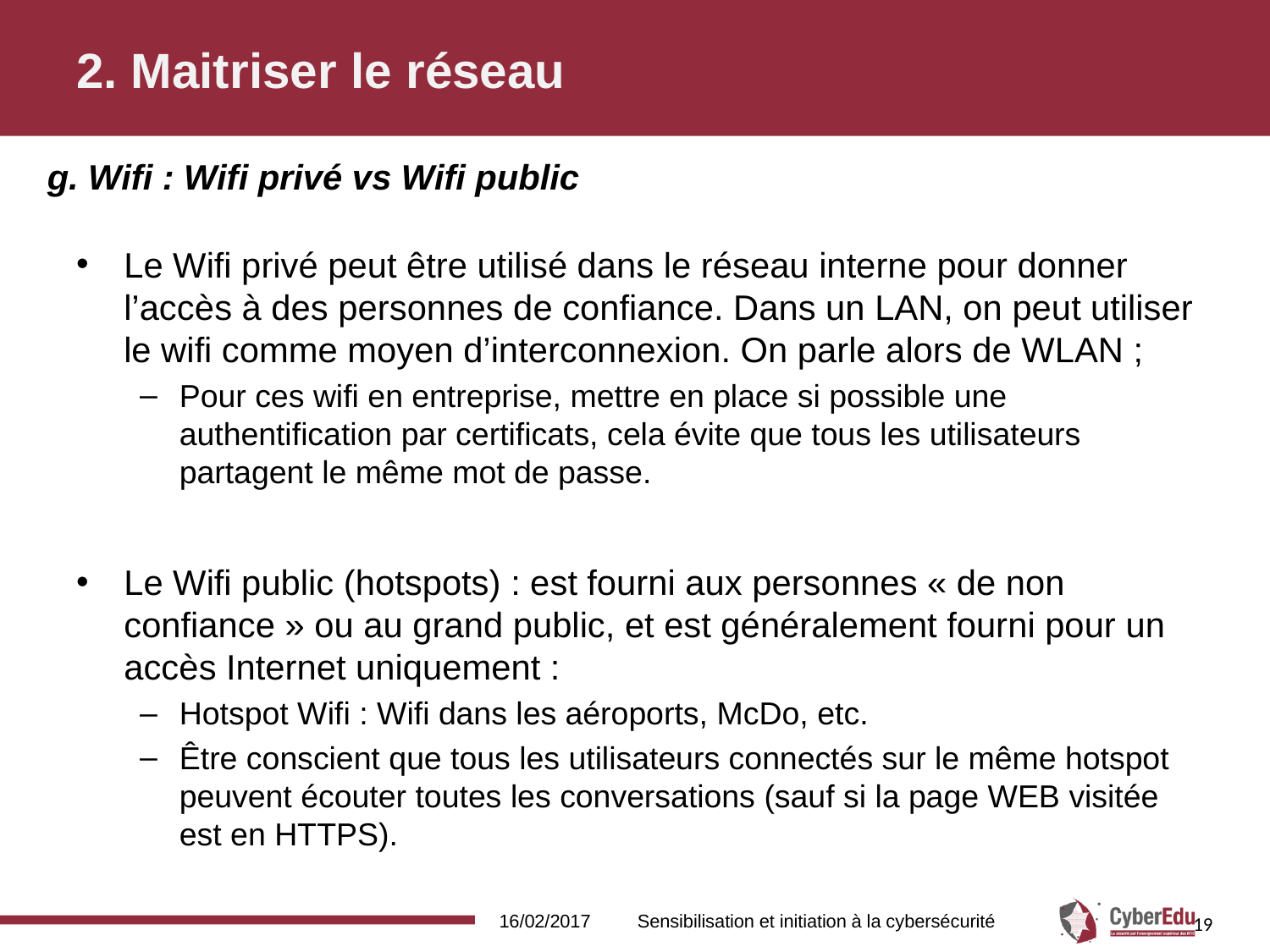

# 2. Maitriser le réseau
g. Wifi : Wifi privé vs Wifi public
Le Wifi privé peut être utilisé dans le réseau interne pour donner l’accès à des personnes de confiance. Dans un LAN, on peut utiliser le wifi comme moyen d’interconnexion. On parle alors de WLAN ;
Pour ces wifi en entreprise, mettre en place si possible une authentification par certificats, cela évite que tous les utilisateurs partagent le même mot de passe.

Le Wifi public (hotspots) : est fourni aux personnes « de non confiance » ou au grand public, et est généralement fourni pour un accès Internet uniquement :
Hotspot Wifi : Wifi dans les aéroports, McDo, etc.
Être conscient que tous les utilisateurs connectés sur le même hotspot peuvent écouter toutes les conversations (sauf si la page WEB visitée est en HTTPS).

16/02/2017
Sensibilisation et initiation à la cybersécurité